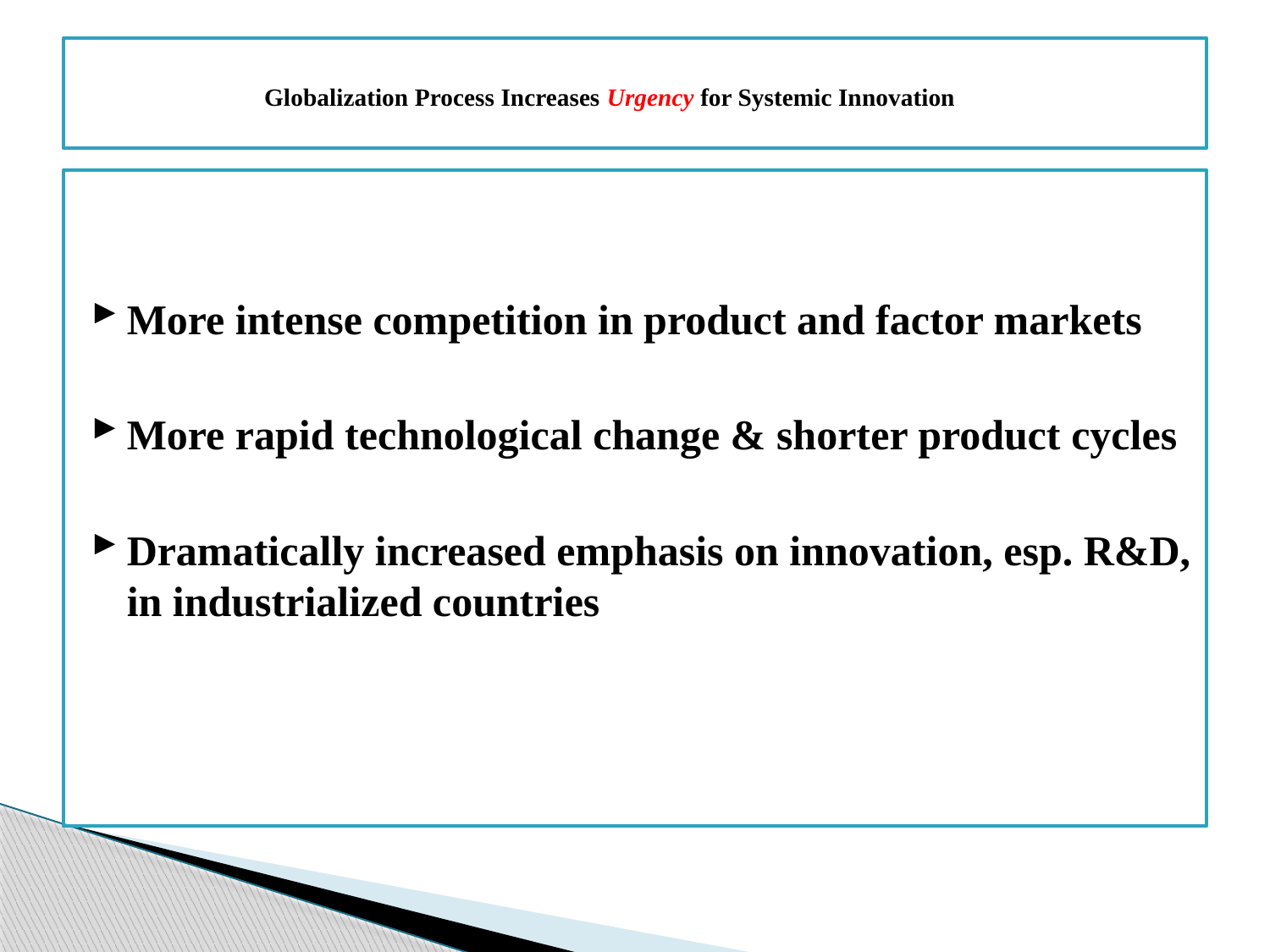

# Globalization Process Increases Urgency for Systemic Innovation

More intense competition in product and factor markets

More rapid technological change & shorter product cycles

Dramatically increased emphasis on innovation, esp. R&D, in industrialized countries